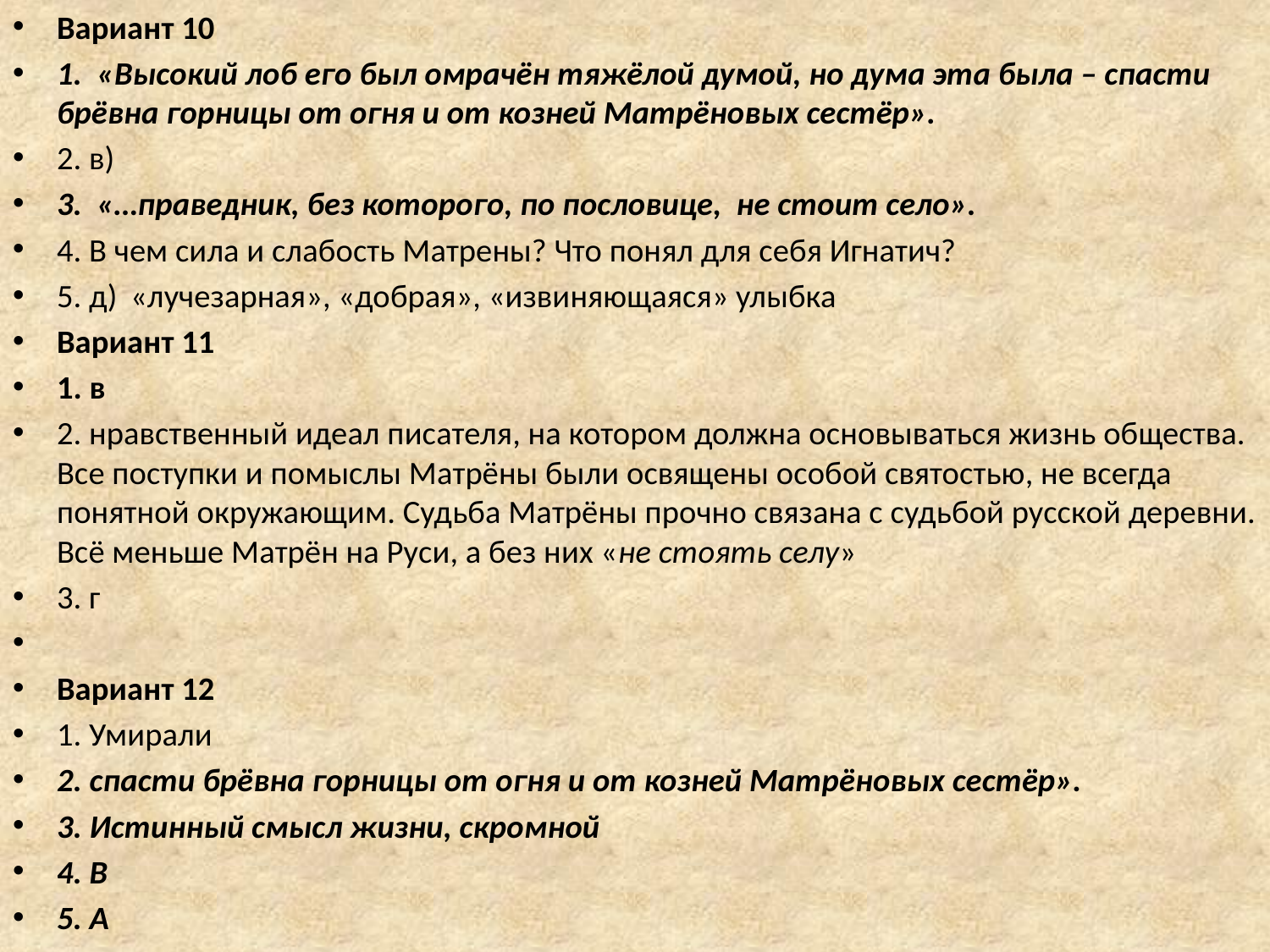

Вариант 10
1.  «Высокий лоб его был омрачён тяжёлой думой, но дума эта была – спасти брёвна горницы от огня и от козней Матрёновых сестёр».
2. в)
3.  «…праведник, без которого, по пословице,  не стоит село».
4. В чем сила и слабость Матрены? Что понял для себя Игнатич?
5. д)	«лучезарная», «добрая», «извиняющаяся» улыбка
Вариант 11
1. в
2. нравственный идеал писателя, на котором должна основываться жизнь общества. Все поступки и помыслы Матрёны были освящены особой святостью, не всегда понятной окружающим. Судьба Матрёны прочно связана с судьбой русской деревни. Всё меньше Матрён на Руси, а без них «не стоять селу»
3. г

Вариант 12
1. Умирали
2. спасти брёвна горницы от огня и от козней Матрёновых сестёр».
3. Истинный смысл жизни, скромной
4. В
5. А

#